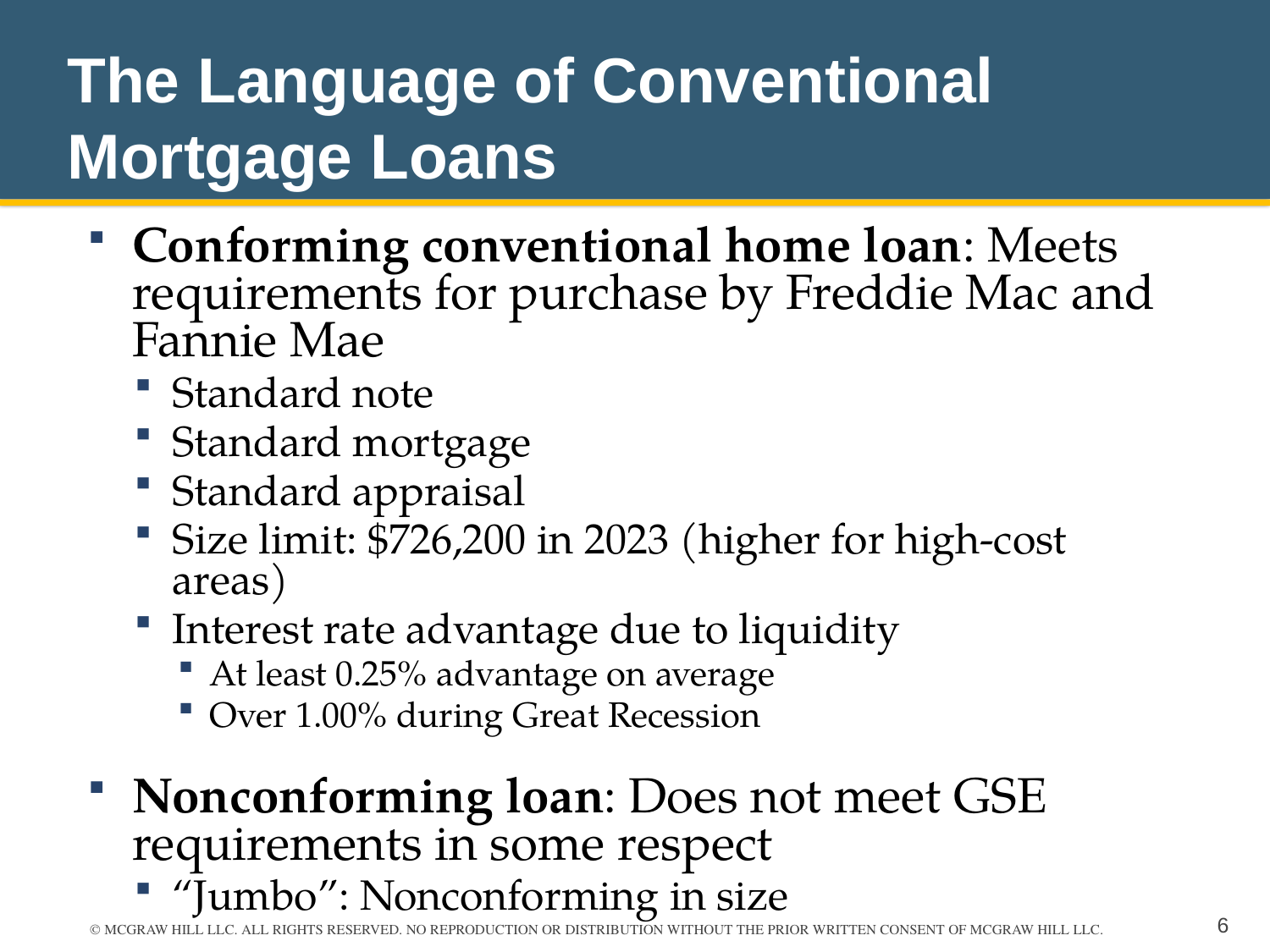

# The Language of Conventional Mortgage Loans
Conforming conventional home loan: Meets requirements for purchase by Freddie Mac and Fannie Mae
Standard note
Standard mortgage
Standard appraisal
Size limit: $726,200 in 2023 (higher for high-cost areas)
Interest rate advantage due to liquidity
At least 0.25% advantage on average
Over 1.00% during Great Recession

Nonconforming loan: Does not meet GSE requirements in some respect
“Jumbo”: Nonconforming in size
© MCGRAW HILL LLC. ALL RIGHTS RESERVED. NO REPRODUCTION OR DISTRIBUTION WITHOUT THE PRIOR WRITTEN CONSENT OF MCGRAW HILL LLC.
6